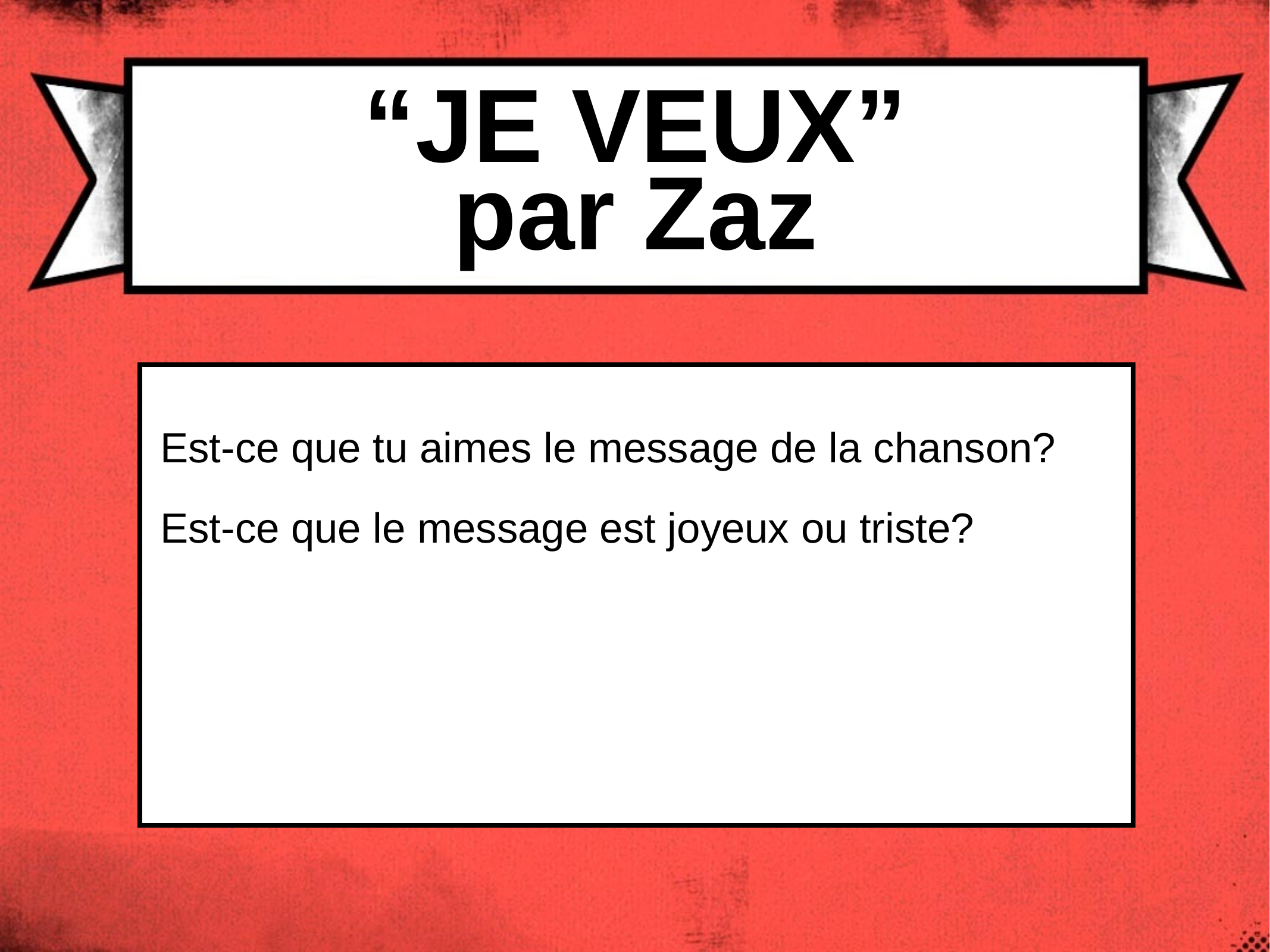

# “Je veux” par Zaz

Est-ce que tu aimes le message de la chanson?
Est-ce que le message est joyeux ou triste?